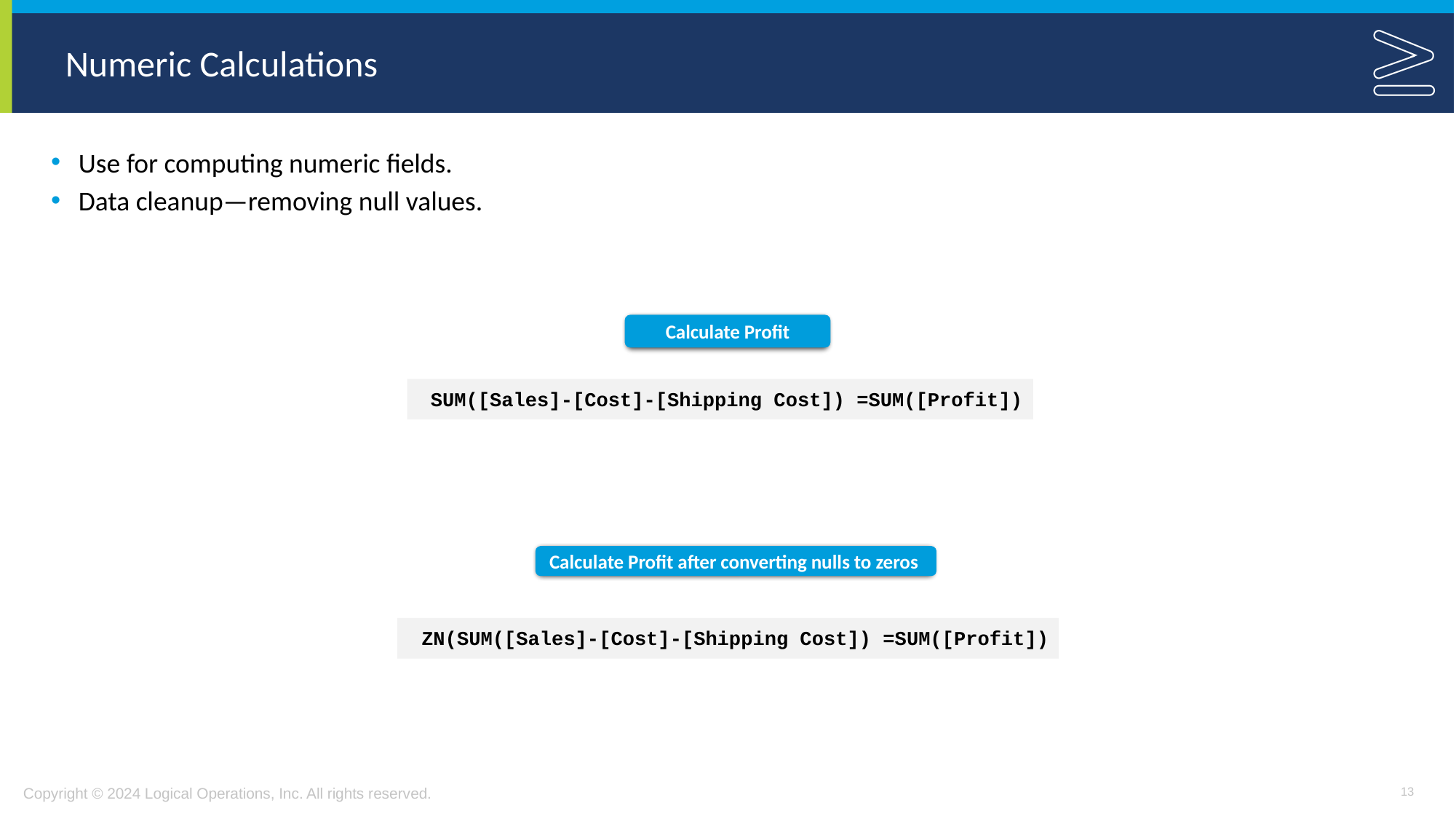

# Numeric Calculations
Use for computing numeric fields.
Data cleanup—removing null values.

Calculate Profit

SUM([Sales]-[Cost]-[Shipping Cost]) =SUM([Profit])
Calculate Profit after converting nulls to zeros

ZN(SUM([Sales]-[Cost]-[Shipping Cost]) =SUM([Profit])
13